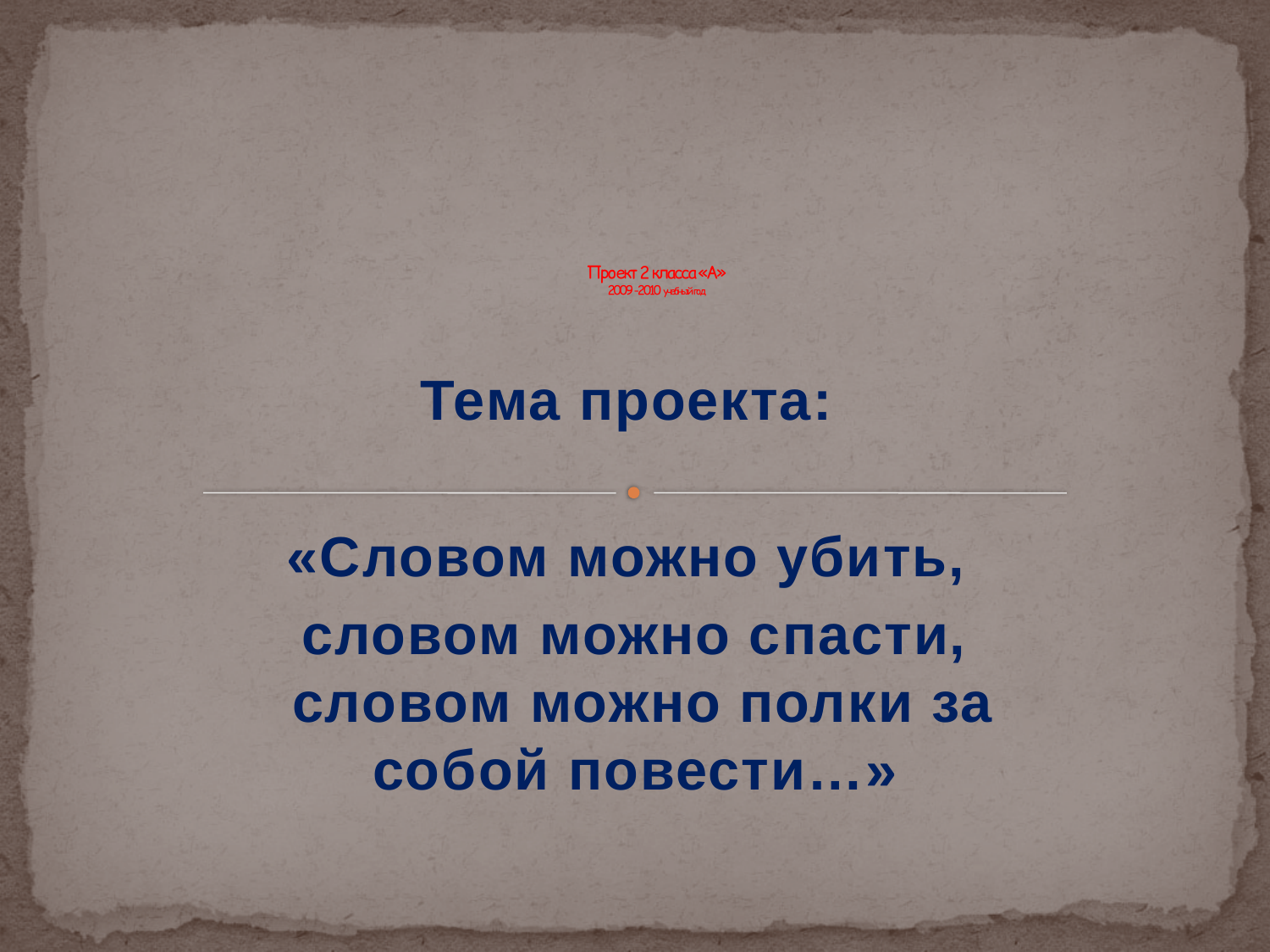

# Проект 2 класса «А» 2009 -2010 учебный год
Тема проекта:

«Словом можно убить,
словом можно спасти,
 словом можно полки за собой повести…»